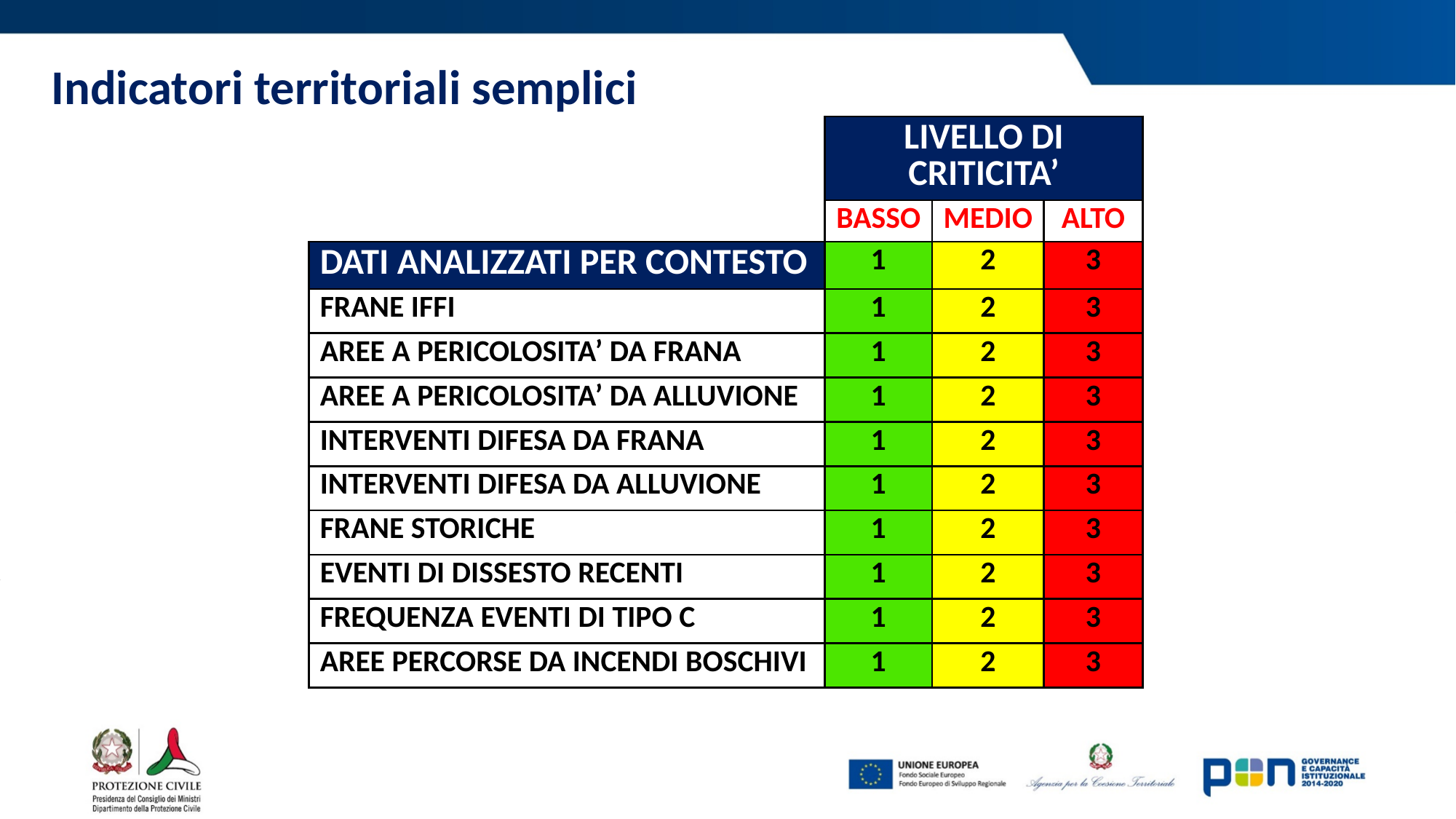

# Indicatori territoriali semplici
|  | LIVELLO DI CRITICITA’ |  |  |
| --- | --- | --- | --- |
|  | BASSO | MEDIO | ALTO |
| DATI ANALIZZATI PER CONTESTO | 1 | 2 | 3 |
| FRANE IFFI | 1 | 2 | 3 |
| AREE A PERICOLOSITA’ DA FRANA | 1 | 2 | 3 |
| AREE A PERICOLOSITA’ DA ALLUVIONE | 1 | 2 | 3 |
| INTERVENTI DIFESA DA FRANA | 1 | 2 | 3 |
| INTERVENTI DIFESA DA ALLUVIONE | 1 | 2 | 3 |
| FRANE STORICHE | 1 | 2 | 3 |
| EVENTI DI DISSESTO RECENTI | 1 | 2 | 3 |
| FREQUENZA EVENTI DI TIPO C | 1 | 2 | 3 |
| AREE PERCORSE DA INCENDI BOSCHIVI | 1 | 2 | 3 |